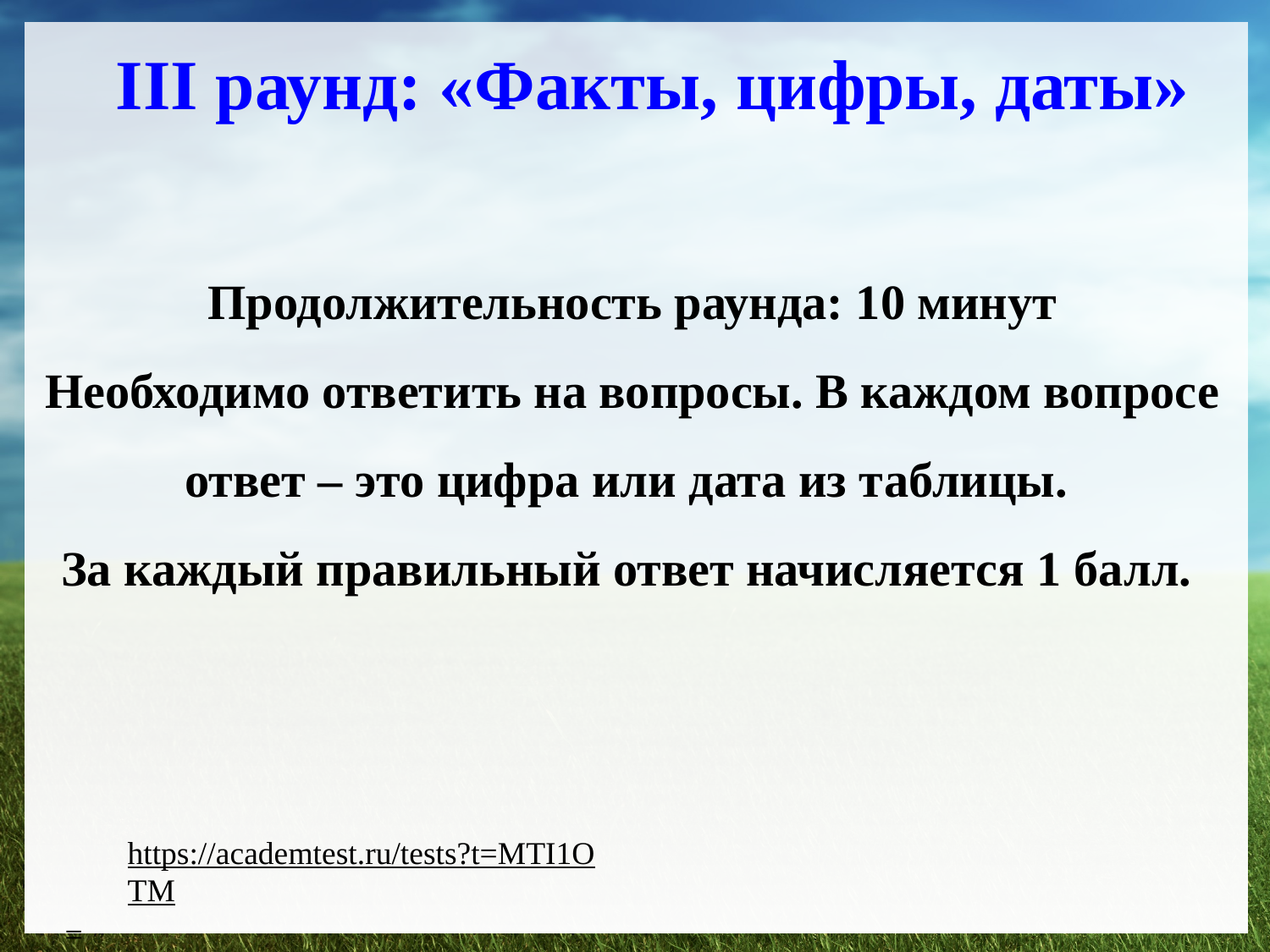

III раунд: «Факты, цифры, даты»
Продолжительность раунда: 10 минут
Необходимо ответить на вопросы. В каждом вопросе ответ – это цифра или дата из таблицы.
За каждый правильный ответ начисляется 1 балл.
https://academtest.ru/tests?t=MTI1OTM=